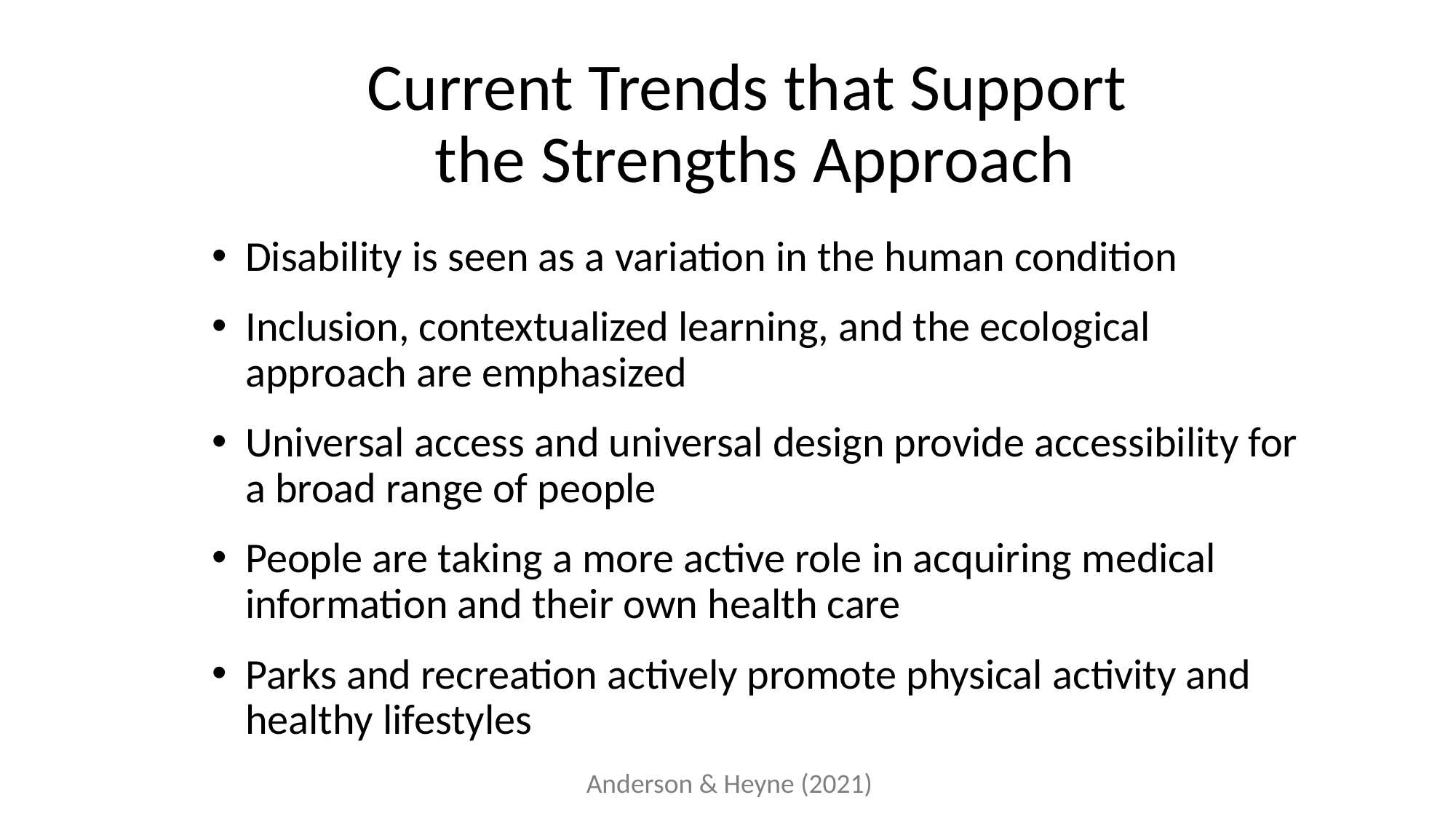

# Current Trends that Support the Strengths Approach
Disability is seen as a variation in the human condition
Inclusion, contextualized learning, and the ecological approach are emphasized
Universal access and universal design provide accessibility for a broad range of people
People are taking a more active role in acquiring medical information and their own health care
Parks and recreation actively promote physical activity and healthy lifestyles

Anderson & Heyne (2021)